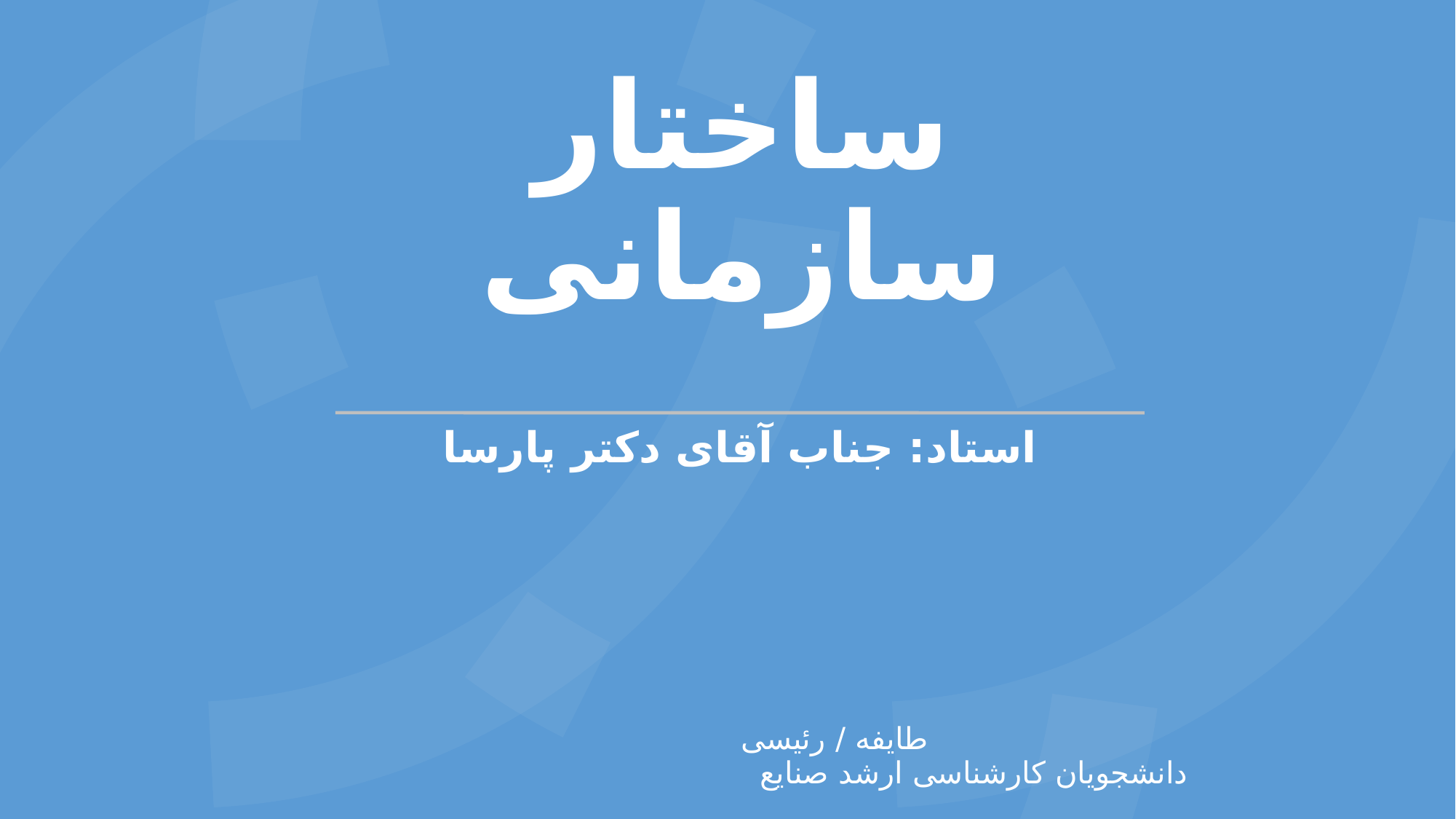

# ساختار سازمانی
استاد: جناب آقای دکتر پارسا
               طایفه / رئیسی
  دانشجویان کارشناسی ارشد صنایع